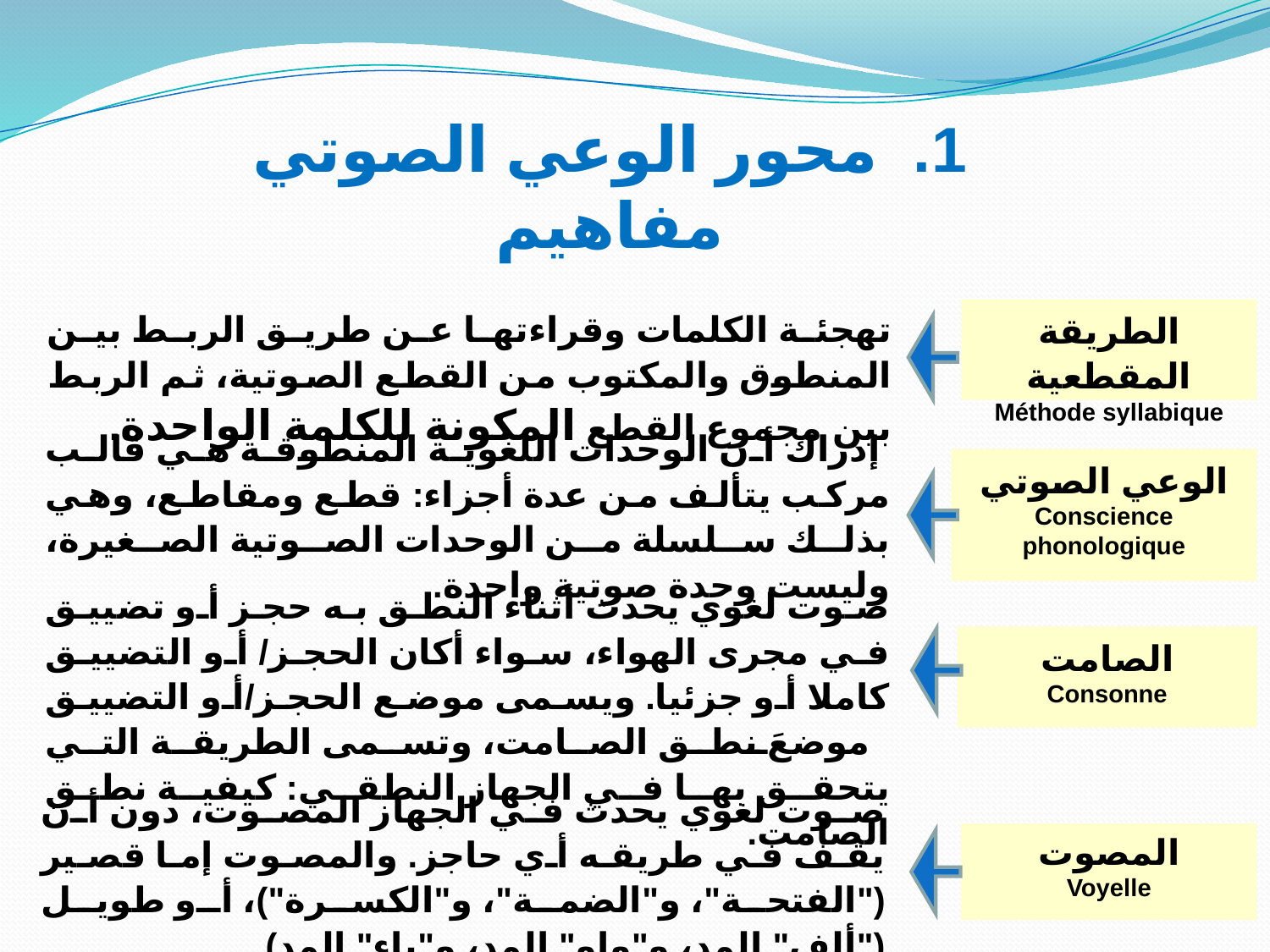

1.  محور الوعي الصوتي
مفاهيم
تهجئة الكلمات وقراءتها عن طريق الربط بين المنطوق والمكتوب من القطع الصوتية، ثم الربط بين مجموع القطع المكونة للكلمة الواحدة.
الطريقة المقطعية
Méthode syllabique

 إدراك أن الوحدات اللغوية المنطوقة هي قالب مركب يتألف من عدة أجزاء: قطع ومقاطع، وهي بذلك سلسلة من الوحدات الصوتية الصغيرة، وليست وحدة صوتية واحدة.
الوعي الصوتي
Conscience phonologique

صوت لغوي يحدث أثناء النطق به حجز أو تضييق في مجرى الهواء، سواء أكان الحجز/ أو التضييق كاملا أو جزئيا. ويسمى موضع الحجز/أو التضييق موضعَ نطق الصامت، وتسمى الطريقة التي يتحقق بها في الجهاز النطقي: كيفية نطق الصامت.
الصامت
Consonne

صوت لغوي يحدث في الجهاز المصوت، دون أن يقف في طريقه أي حاجز. والمصوت إما قصير ("الفتحة"، و"الضمة"، و"الكسرة")، أو طويل ("ألف" المد، و"واو" المد، و"ياء" المد)..
المصوت
Voyelle